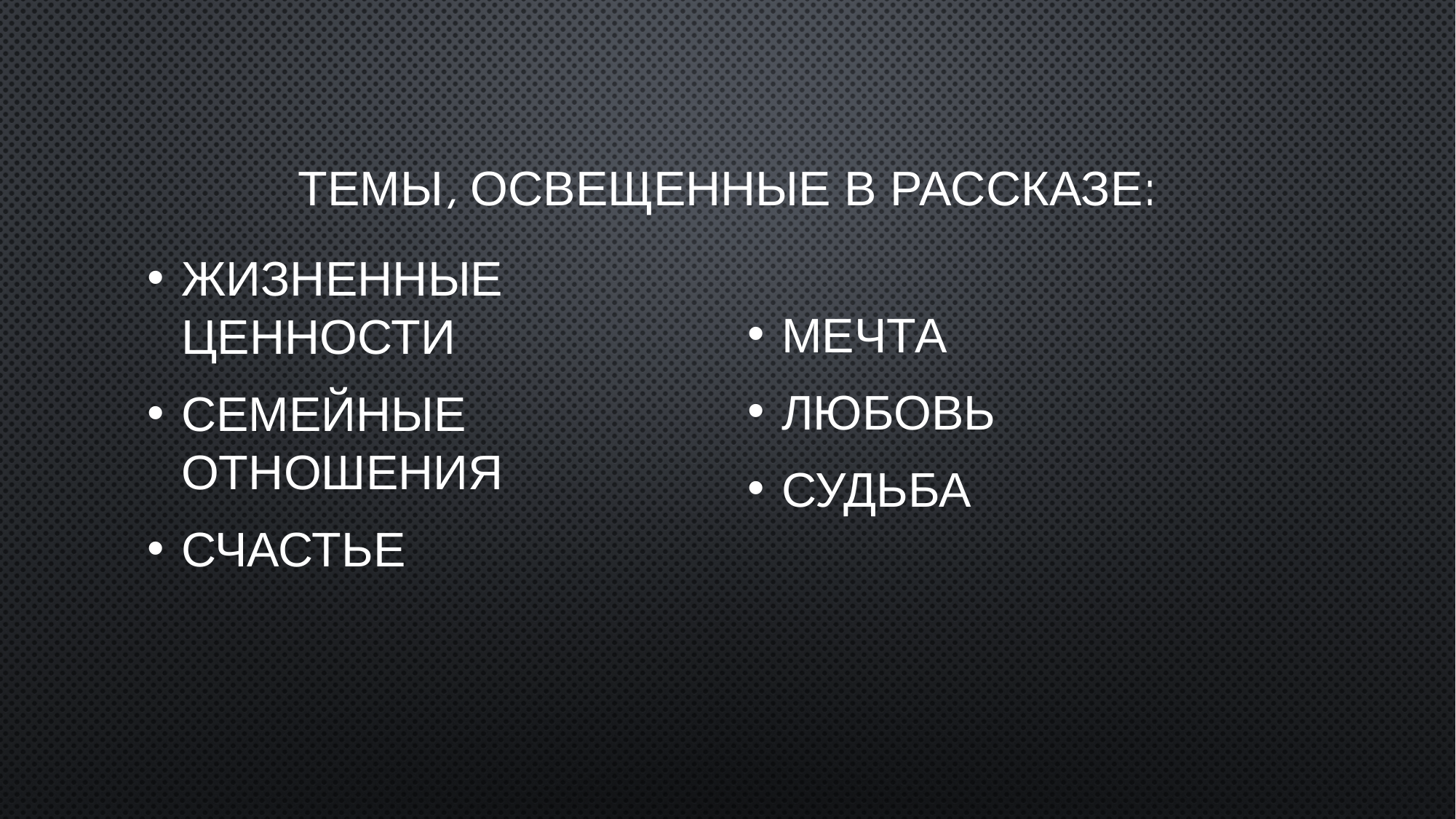

# Темы, освещенные в рассказе:
Жизненные ценности
Семейные отношения
Счастье

Мечта
Любовь
судьба